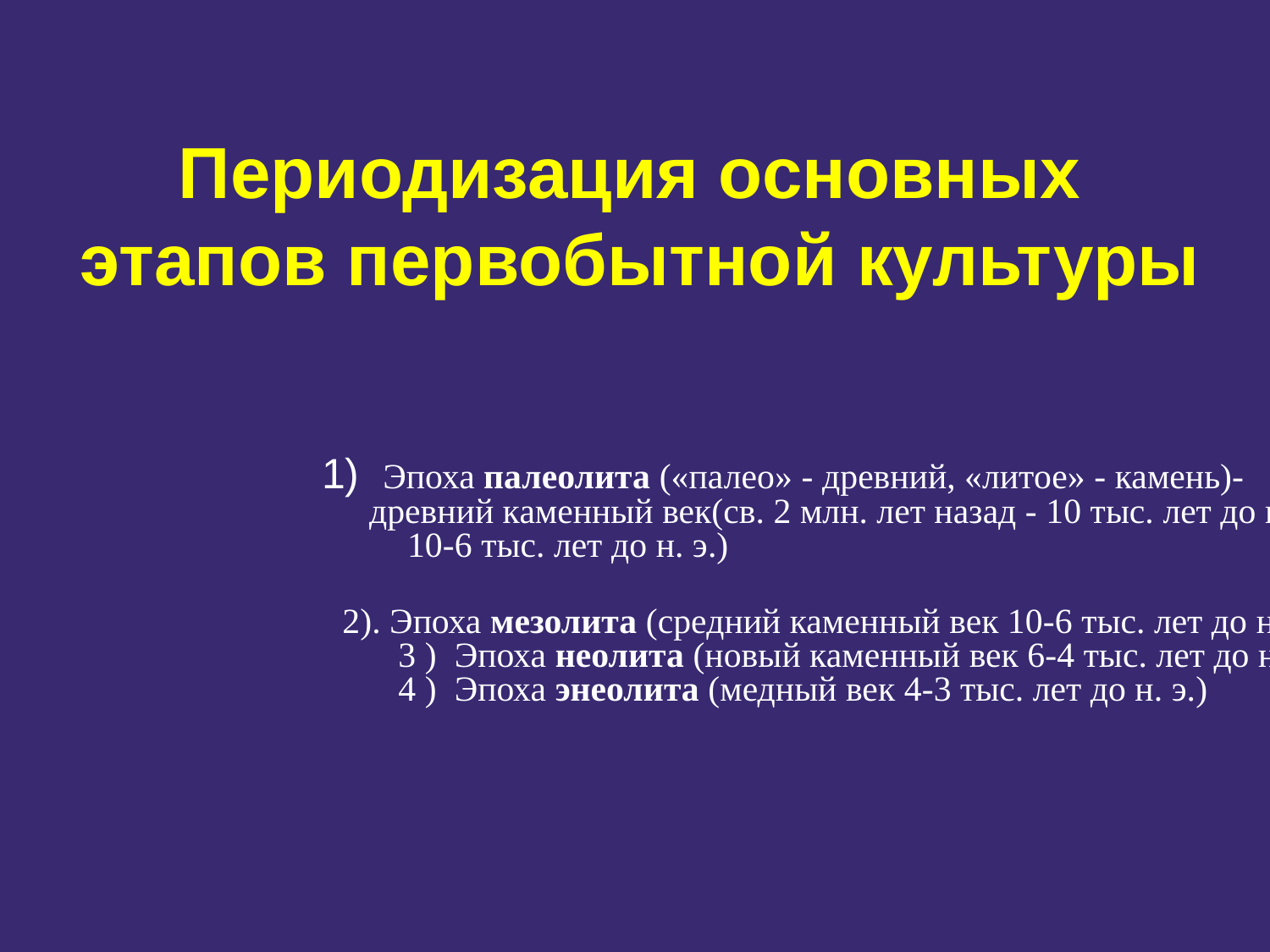

Периодизация основных
 этапов первобытной культуры
     1)  Эпоха палеолита («палео» - древний, «литое» - камень)-
            древний каменный век(св. 2 млн. лет назад - 10 тыс. лет до н. э.).
	  10-6 тыс. лет до н. э.)

         2). Эпоха мезолита (средний каменный век 10-6 тыс. лет до н. э.)
	 3 )  Эпоха неолита (новый каменный век 6-4 тыс. лет до н. э.)
	 4 )  Эпоха энеолита (медный век 4-3 тыс. лет до н. э.)